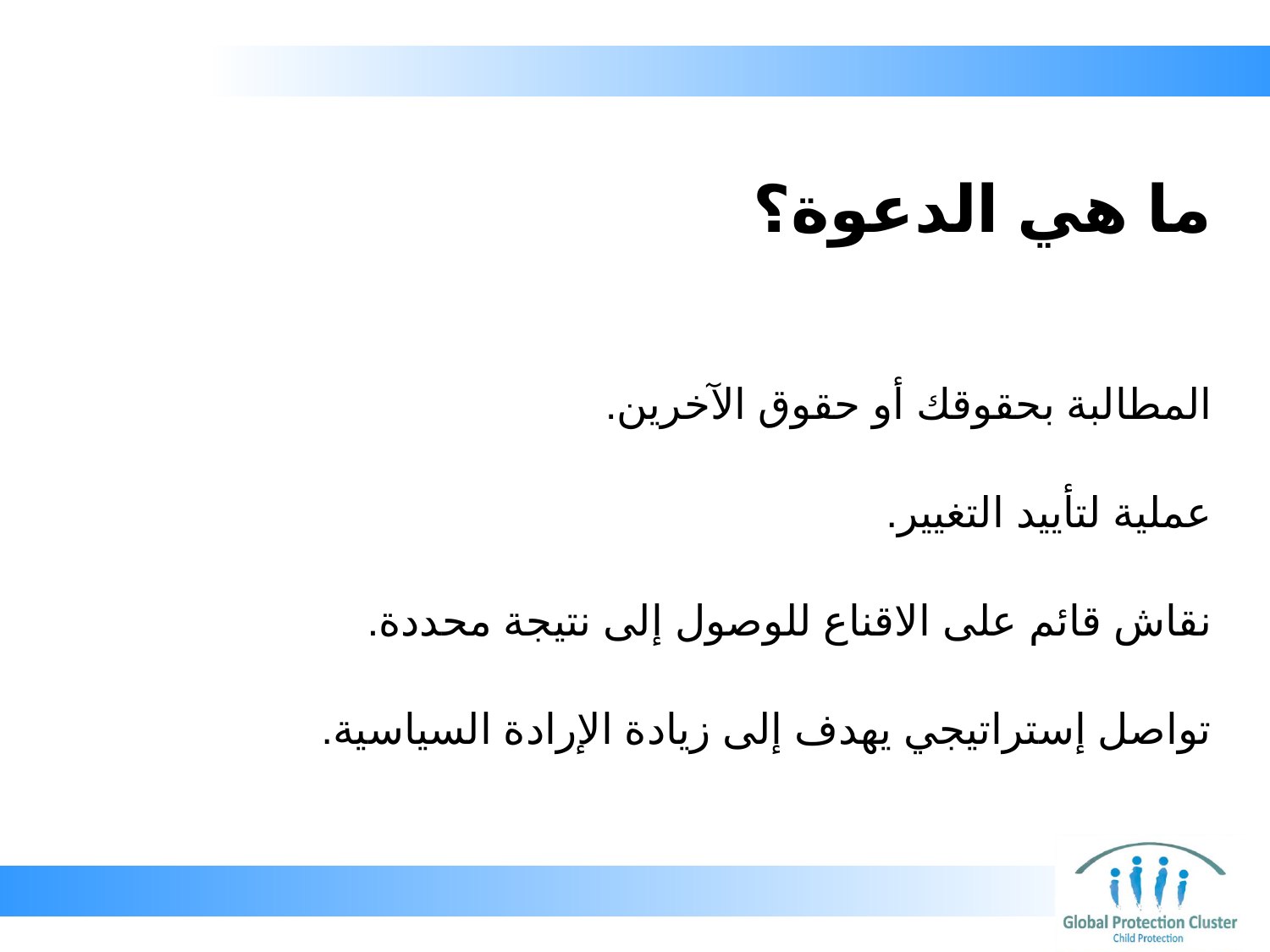

ما هي الدعوة؟

المطالبة بحقوقك أو حقوق الآخرين.

عملية لتأييد التغيير.

نقاش قائم على الاقناع للوصول إلى نتيجة محددة.

تواصل إستراتيجي يهدف إلى زيادة الإرادة السياسية.